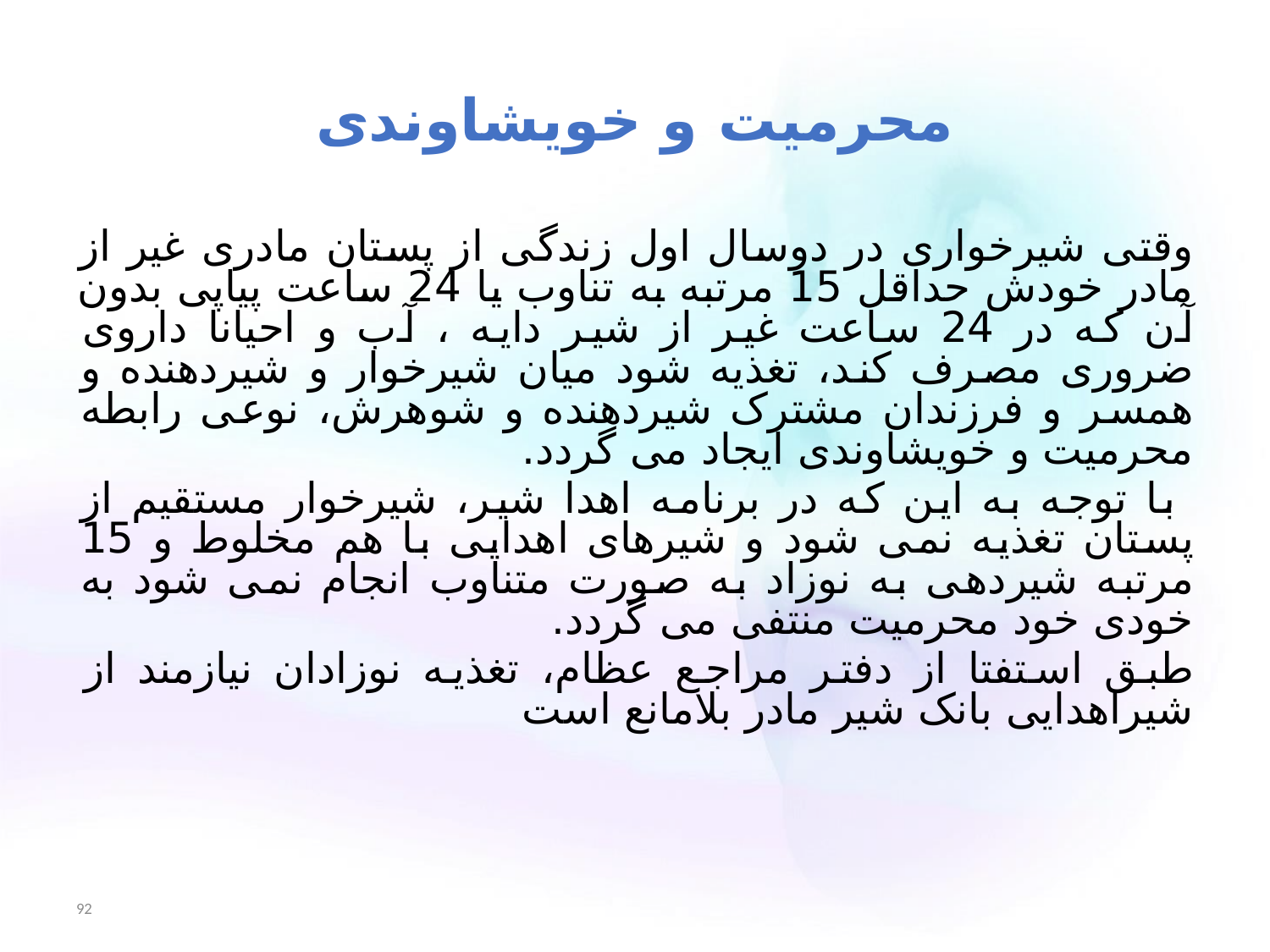

# محرمیت و خویشاوندی
وقتی شیرخواری در دوسال اول زندگی از پستان مادری غیر از مادر خودش حداقل 15 مرتبه به تناوب یا 24 ساعت پیاپی بدون آن که در 24 ساعت غیر از شیر دایه ، آب و احیانا داروی ضروری مصرف کند، تغذیه شود میان شیرخوار و شیردهنده و همسر و فرزندان مشترک شیردهنده و شوهرش، نوعی رابطه محرمیت و خویشاوندی ایجاد می گردد.
 با توجه به این که در برنامه اهدا شیر، شیرخوار مستقیم از پستان تغذیه نمی شود و شیرهای اهدایی با هم مخلوط و 15 مرتبه شیردهی به نوزاد به صورت متناوب انجام نمی شود به خودی خود محرمیت منتفی می گردد.
طبق استفتا از دفتر مراجع عظام، تغذیه نوزادان نیازمند از شیراهدایی بانک شیر مادر بلامانع است
92